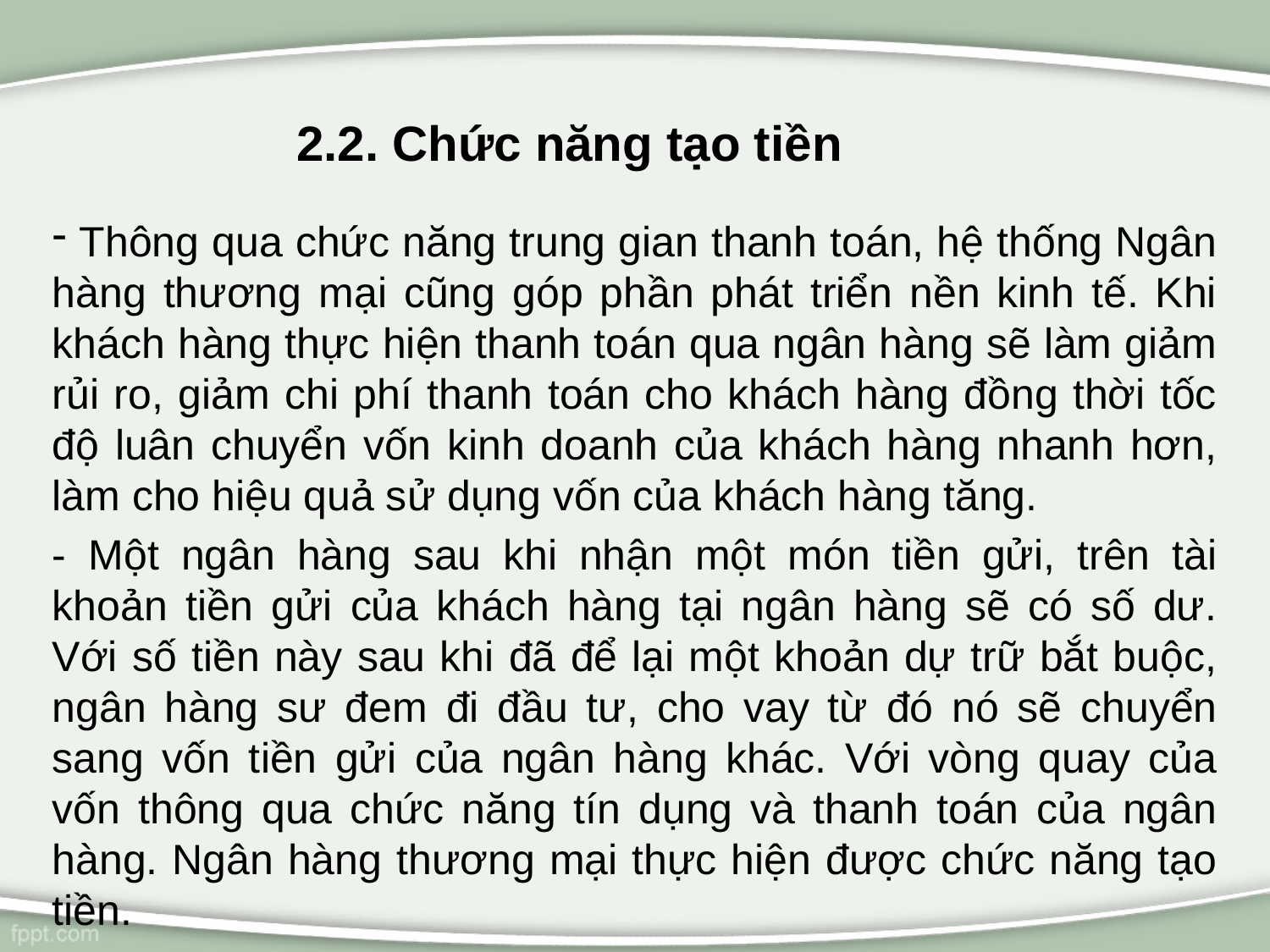

# 2.2. Chức năng tạo tiền
 Thông qua chức năng trung gian thanh toán, hệ thống Ngân hàng thương mại cũng góp phần phát triển nền kinh tế. Khi khách hàng thực hiện thanh toán qua ngân hàng sẽ làm giảm rủi ro, giảm chi phí thanh toán cho khách hàng đồng thời tốc độ luân chuyển vốn kinh doanh của khách hàng nhanh hơn, làm cho hiệu quả sử dụng vốn của khách hàng tăng.
- Một ngân hàng sau khi nhận một món tiền gửi, trên tài khoản tiền gửi của khách hàng tại ngân hàng sẽ có số dư. Với số tiền này sau khi đã để lại một khoản dự trữ bắt buộc, ngân hàng sư đem đi đầu tư, cho vay từ đó nó sẽ chuyển sang vốn tiền gửi của ngân hàng khác. Với vòng quay của vốn thông qua chức năng tín dụng và thanh toán của ngân hàng. Ngân hàng thương mại thực hiện được chức năng tạo tiền.